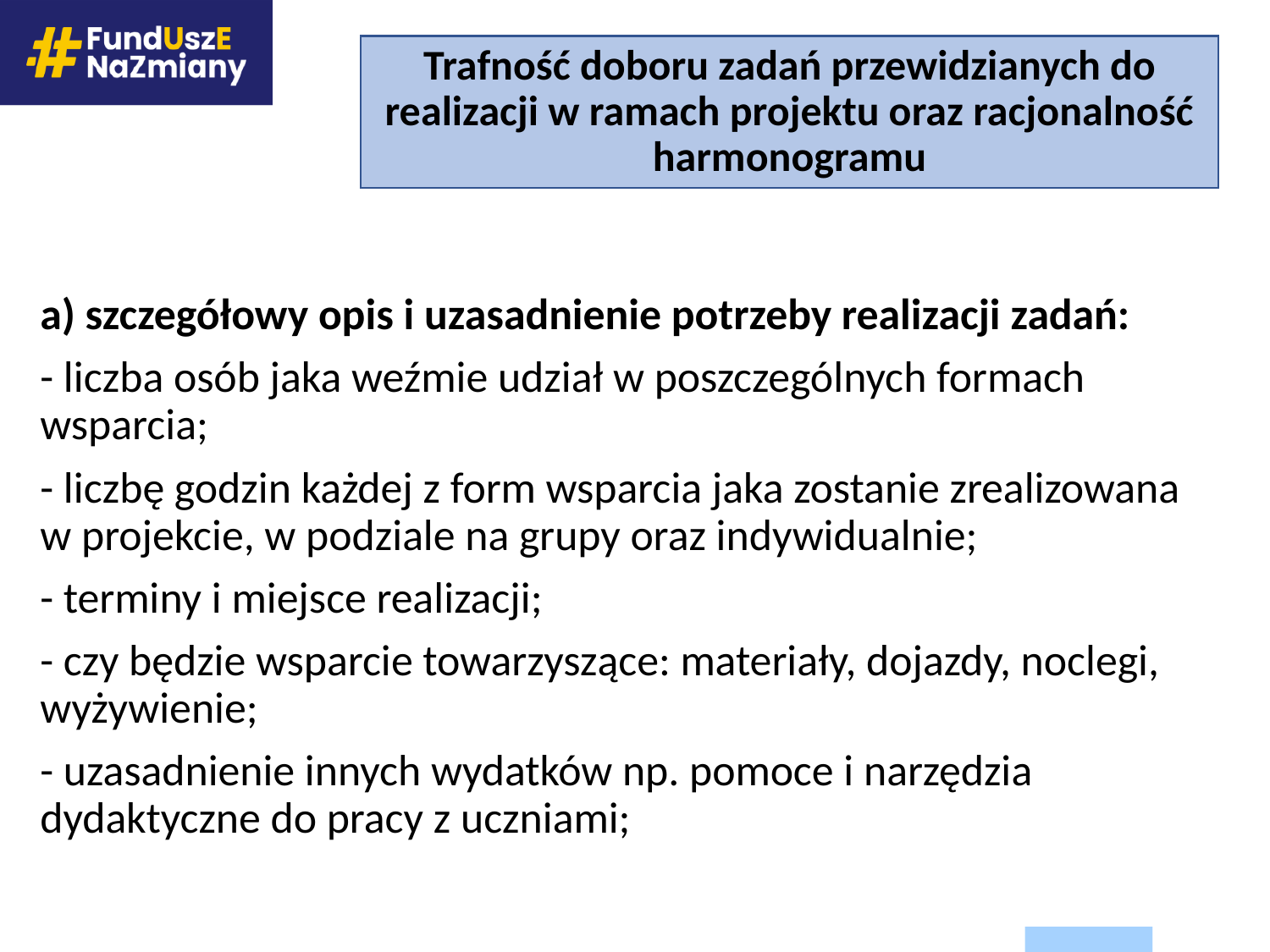

# Trafność doboru zadań przewidzianych do realizacji w ramach projektu oraz racjonalność harmonogramu
a) szczegółowy opis i uzasadnienie potrzeby realizacji zadań:
- liczba osób jaka weźmie udział w poszczególnych formach wsparcia;
- liczbę godzin każdej z form wsparcia jaka zostanie zrealizowana w projekcie, w podziale na grupy oraz indywidualnie;
- terminy i miejsce realizacji;
- czy będzie wsparcie towarzyszące: materiały, dojazdy, noclegi, wyżywienie;
- uzasadnienie innych wydatków np. pomoce i narzędzia dydaktyczne do pracy z uczniami;